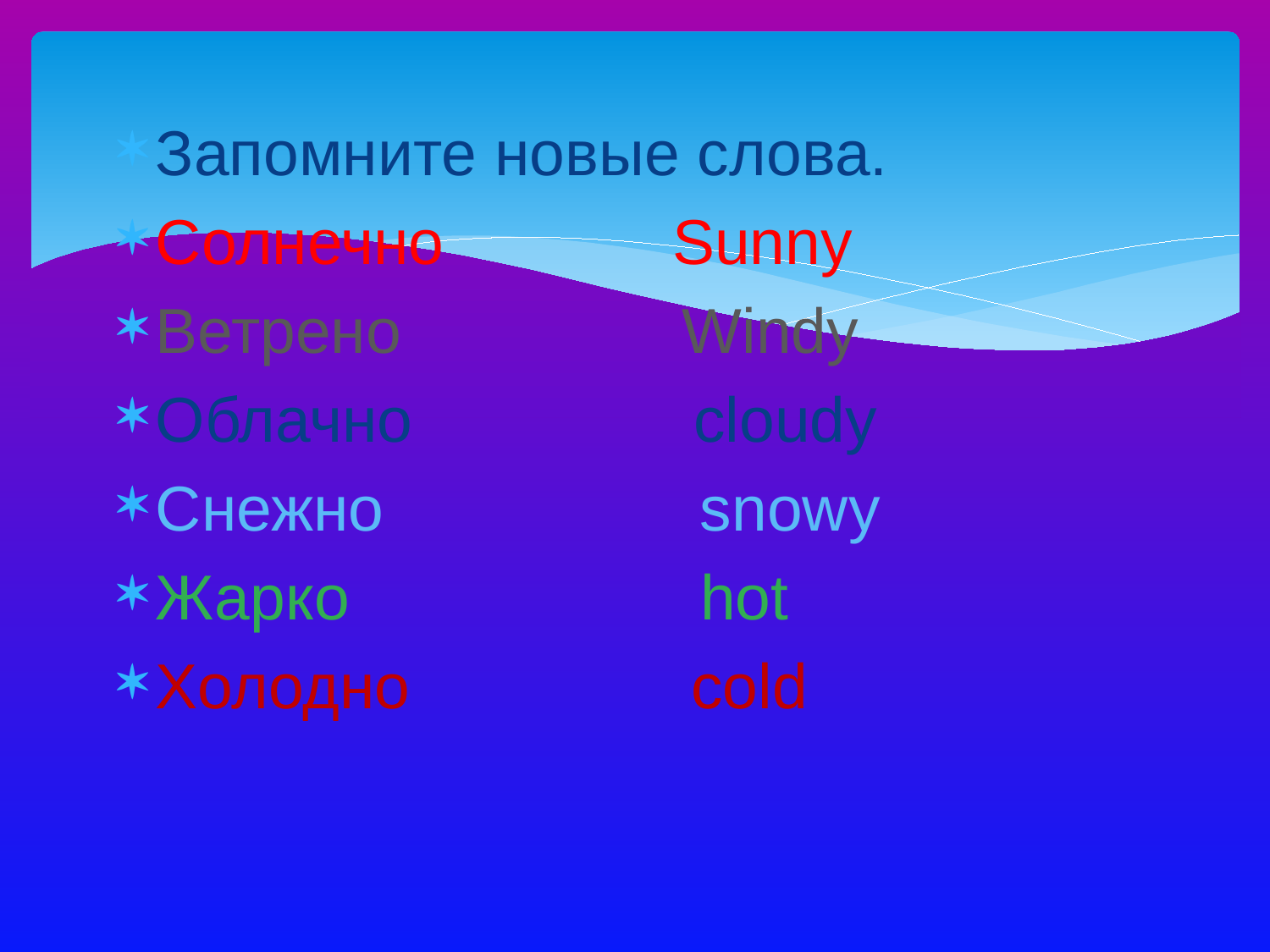

Запомните новые слова.
Солнечно             Sunny
Ветрено                Windy
Облачно                cloudy
Снежно                  snowy
Жарко                    hot
Холодно                cold